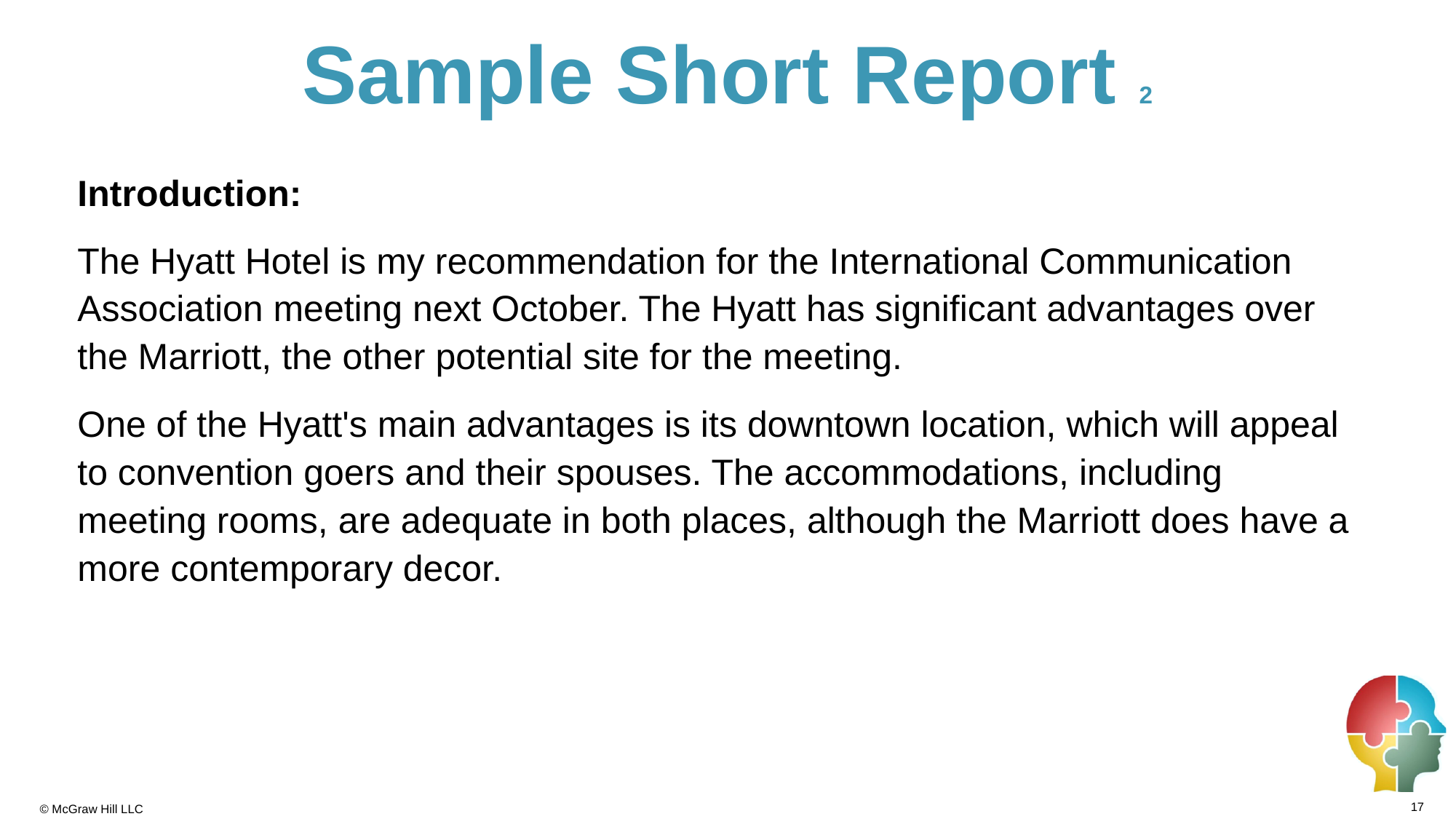

# Sample Short Report 2
Introduction:
The Hyatt Hotel is my recommendation for the International Communication Association meeting next October. The Hyatt has significant advantages over the Marriott, the other potential site for the meeting.
One of the Hyatt's main advantages is its downtown location, which will appeal to convention goers and their spouses. The accommodations, including meeting rooms, are adequate in both places, although the Marriott does have a more contemporary decor.
17